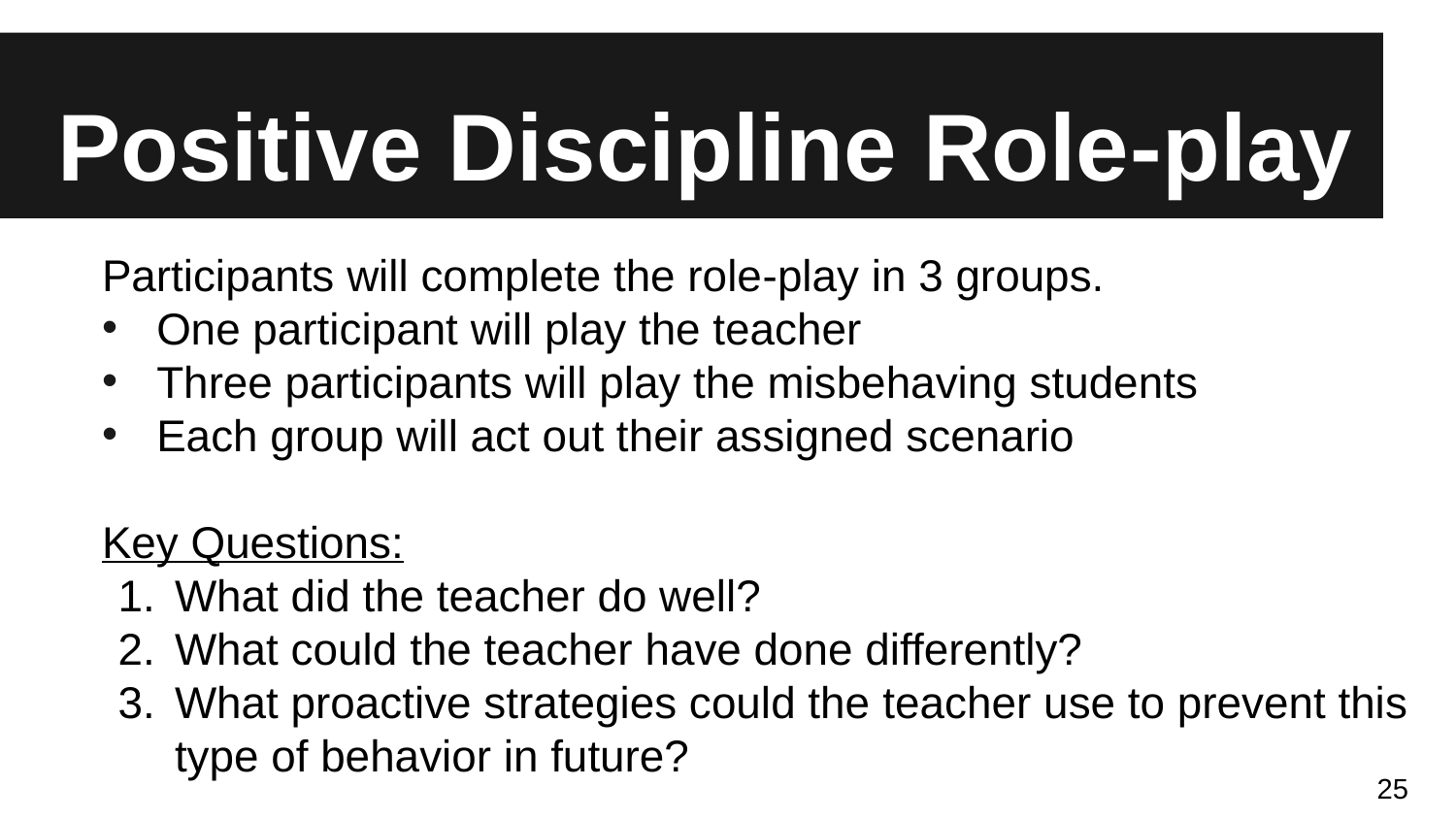

# Positive Discipline Role-play
Participants will complete the role-play in 3 groups.
One participant will play the teacher
Three participants will play the misbehaving students
Each group will act out their assigned scenario

Key Questions:
What did the teacher do well?
What could the teacher have done differently?
What proactive strategies could the teacher use to prevent this type of behavior in future?
25